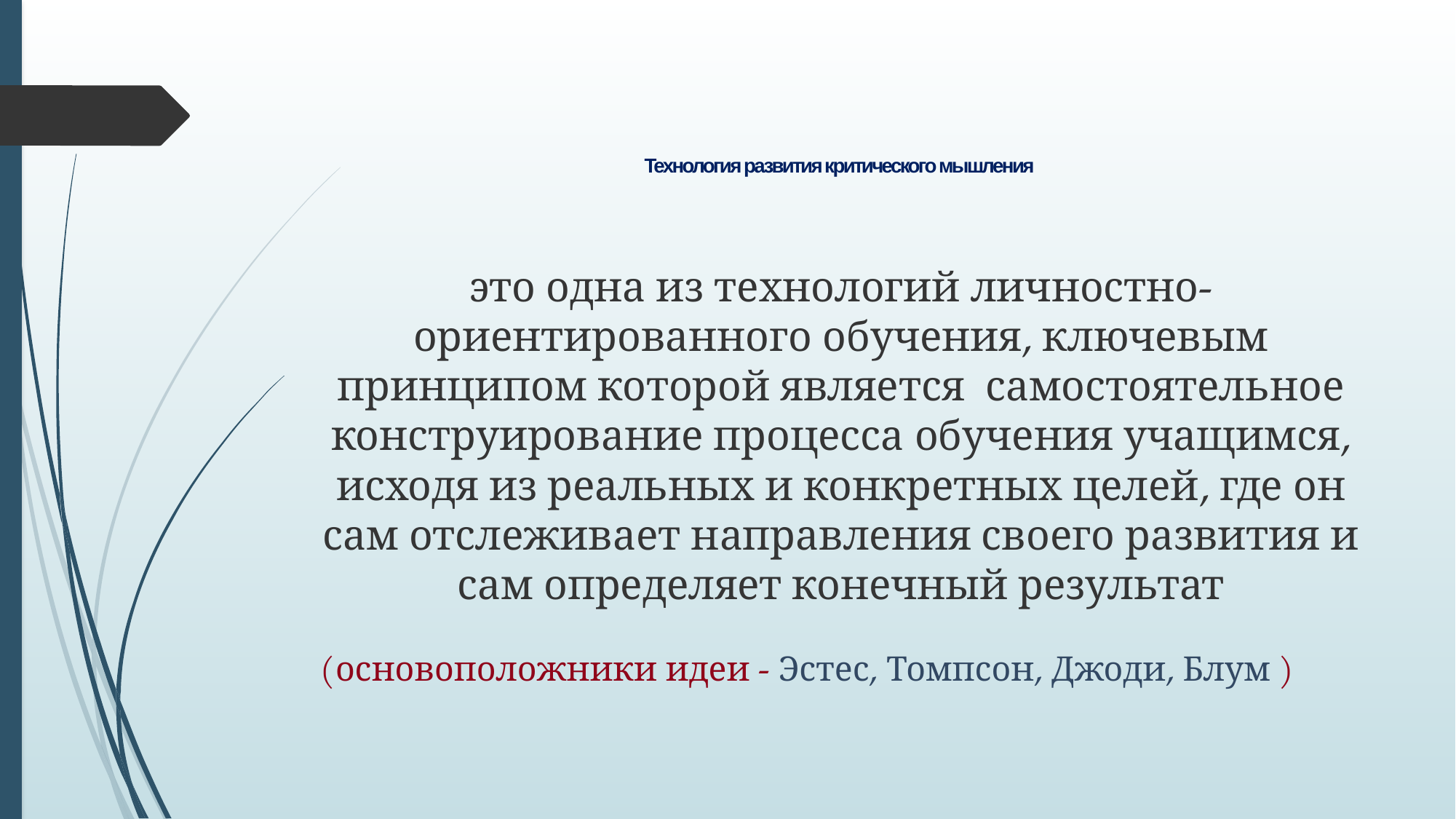

# Технология развития критического мышления
это одна из технологий личностно-ориентированного обучения, ключевым принципом которой является  самостоятельное конструирование процесса обучения учащимся, исходя из реальных и конкретных целей, где он сам отслеживает направления своего развития и сам определяет конечный результат
(основоположники идеи - Эстес, Томпсон, Джоди, Блум )